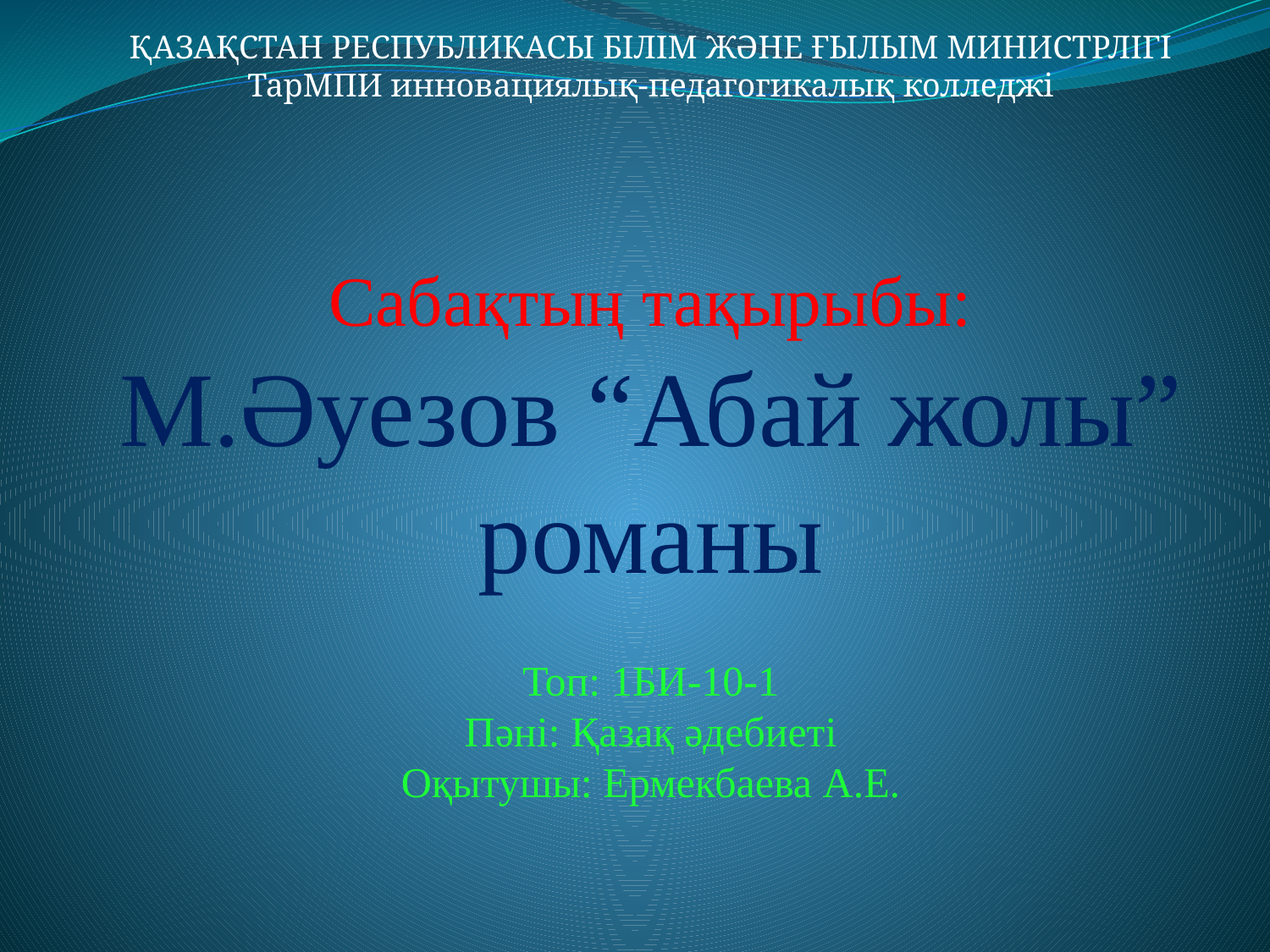

ҚАЗАҚСТАН РЕСПУБЛИКАСЫ БІЛІМ ЖӘНЕ ҒЫЛЫМ МИНИСТРЛІГІ
ТарМПИ инновациялық-педагогикалық колледжі

Сабақтың тақырыбы:
М.Әуезов “Абай жолы” романы

Топ: 1БИ-10-1
Пәні: Қазақ әдебиеті
Оқытушы: Ермекбаева А.Е.